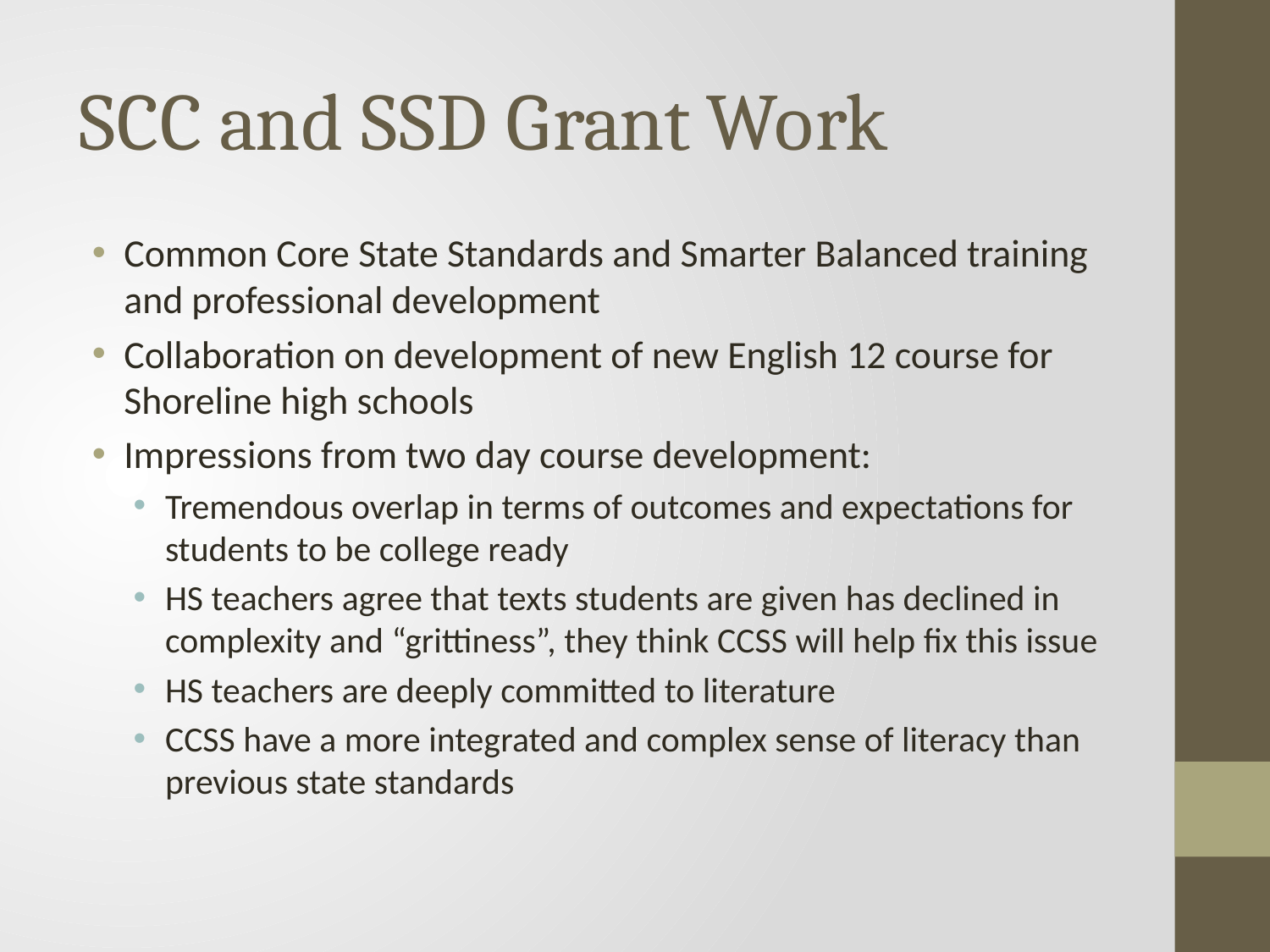

# SCC and SSD Grant Work
Common Core State Standards and Smarter Balanced training and professional development
Collaboration on development of new English 12 course for Shoreline high schools
Impressions from two day course development:
Tremendous overlap in terms of outcomes and expectations for students to be college ready
HS teachers agree that texts students are given has declined in complexity and “grittiness”, they think CCSS will help fix this issue
HS teachers are deeply committed to literature
CCSS have a more integrated and complex sense of literacy than previous state standards